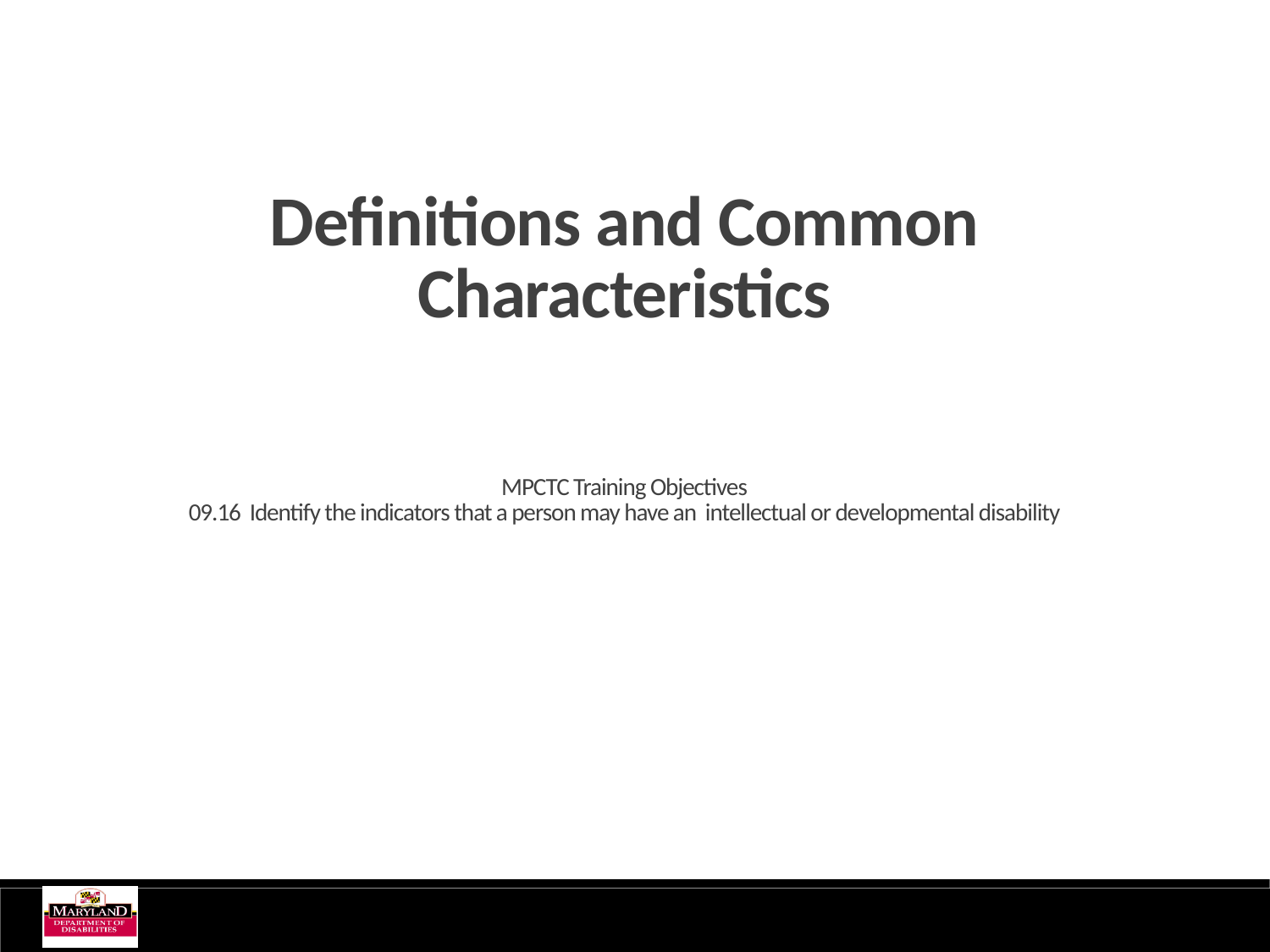

Definitions and Common Characteristics
MPCTC Training Objectives
09.16  Identify the indicators that a person may have an  intellectual or developmental disability